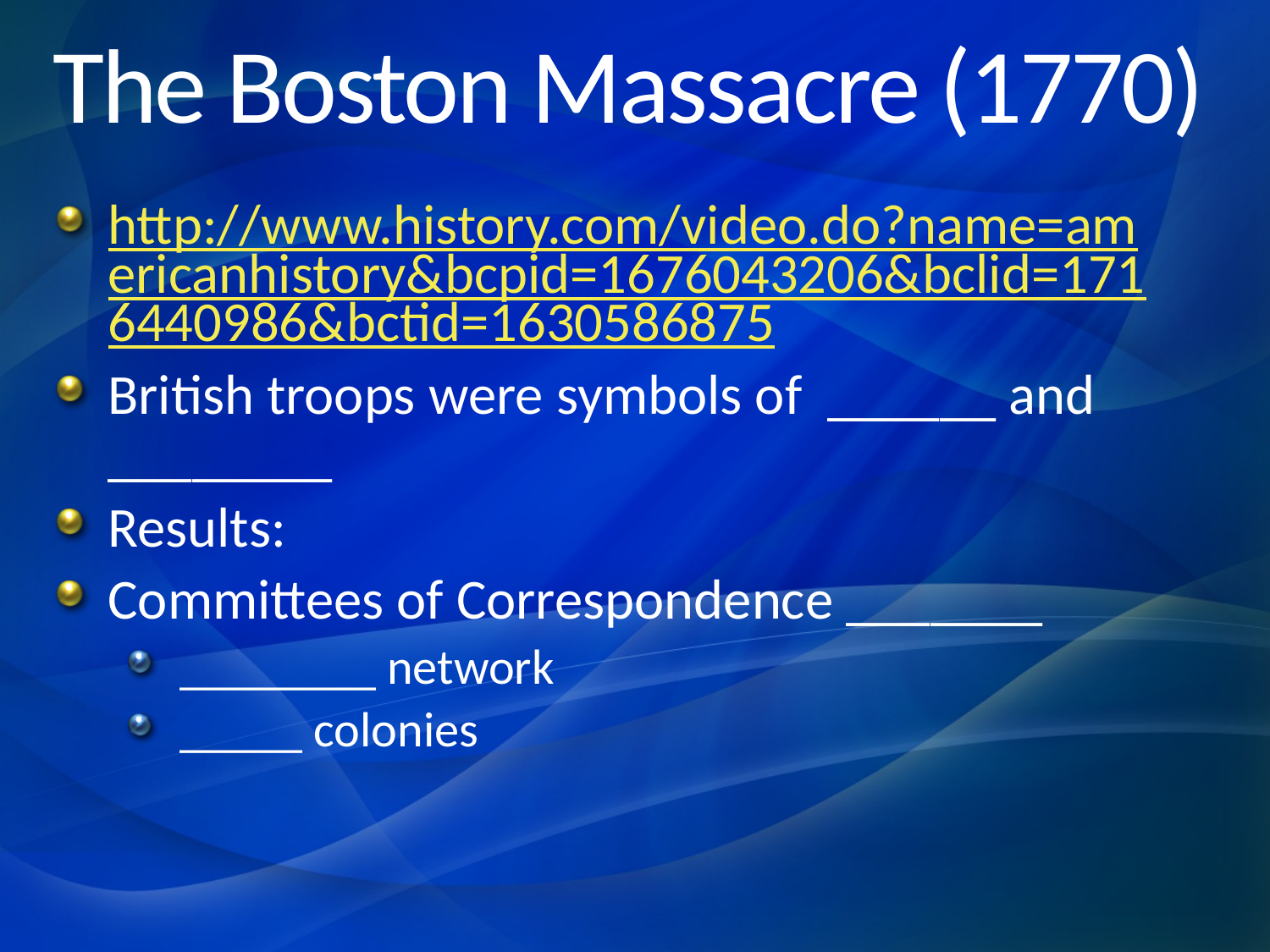

# The Boston Massacre (1770)
http://www.history.com/video.do?name=americanhistory&bcpid=1676043206&bclid=1716440986&bctid=1630586875
British troops were symbols of  ______ and ________
Results:
Committees of Correspondence _______
________ network
_____ colonies